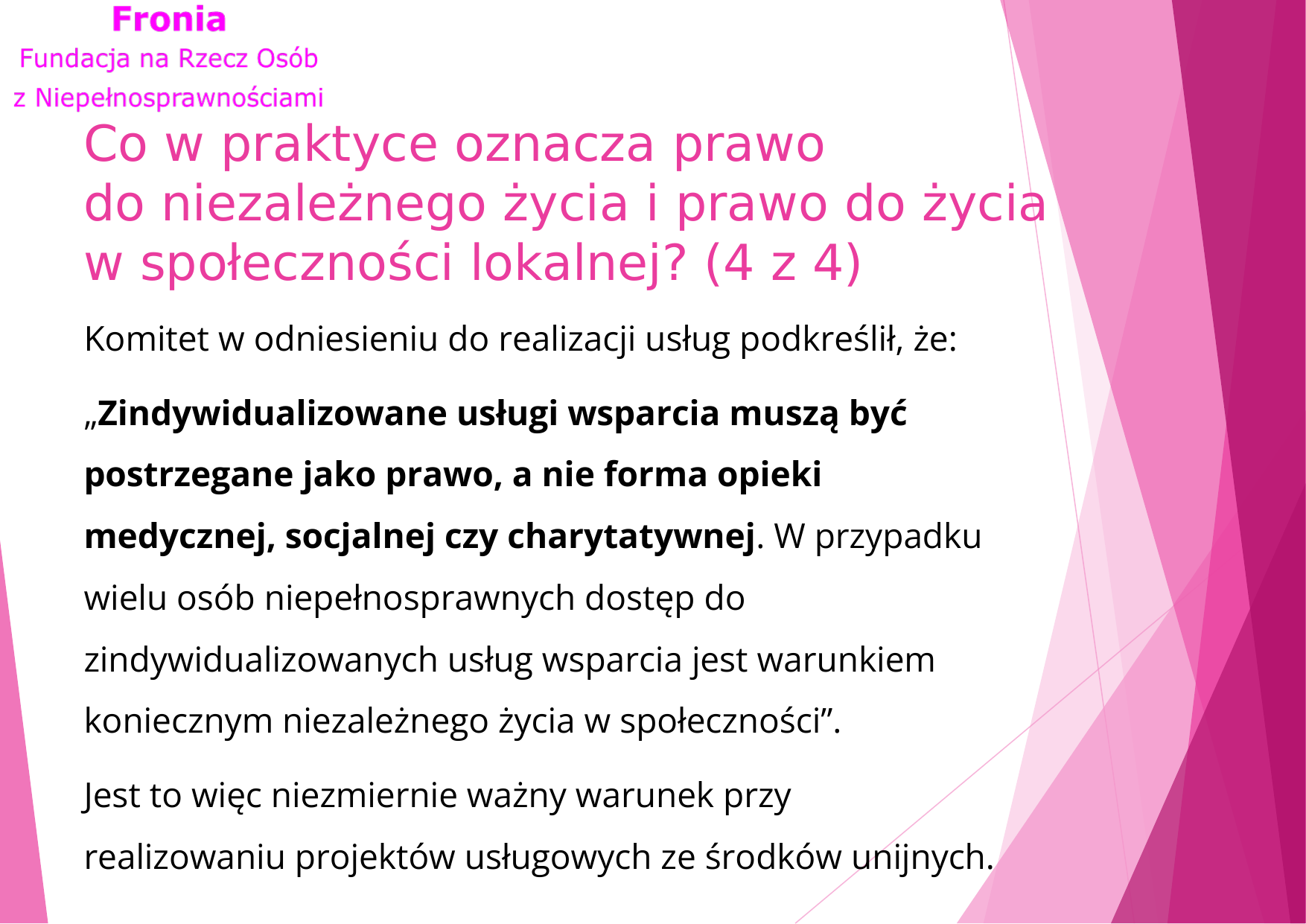

# Co w praktyce oznacza prawo do niezależnego życia i prawo do życia w społeczności lokalnej? (4 z 4)
Komitet w odniesieniu do realizacji usług podkreślił, że:
„Zindywidualizowane usługi wsparcia muszą być postrzegane jako prawo, a nie forma opieki medycznej, socjalnej czy charytatywnej. W przypadku wielu osób niepełnosprawnych dostęp do zindywidualizowanych usług wsparcia jest warunkiem koniecznym niezależnego życia w społeczności”.
Jest to więc niezmiernie ważny warunek przy realizowaniu projektów usługowych ze środków unijnych.